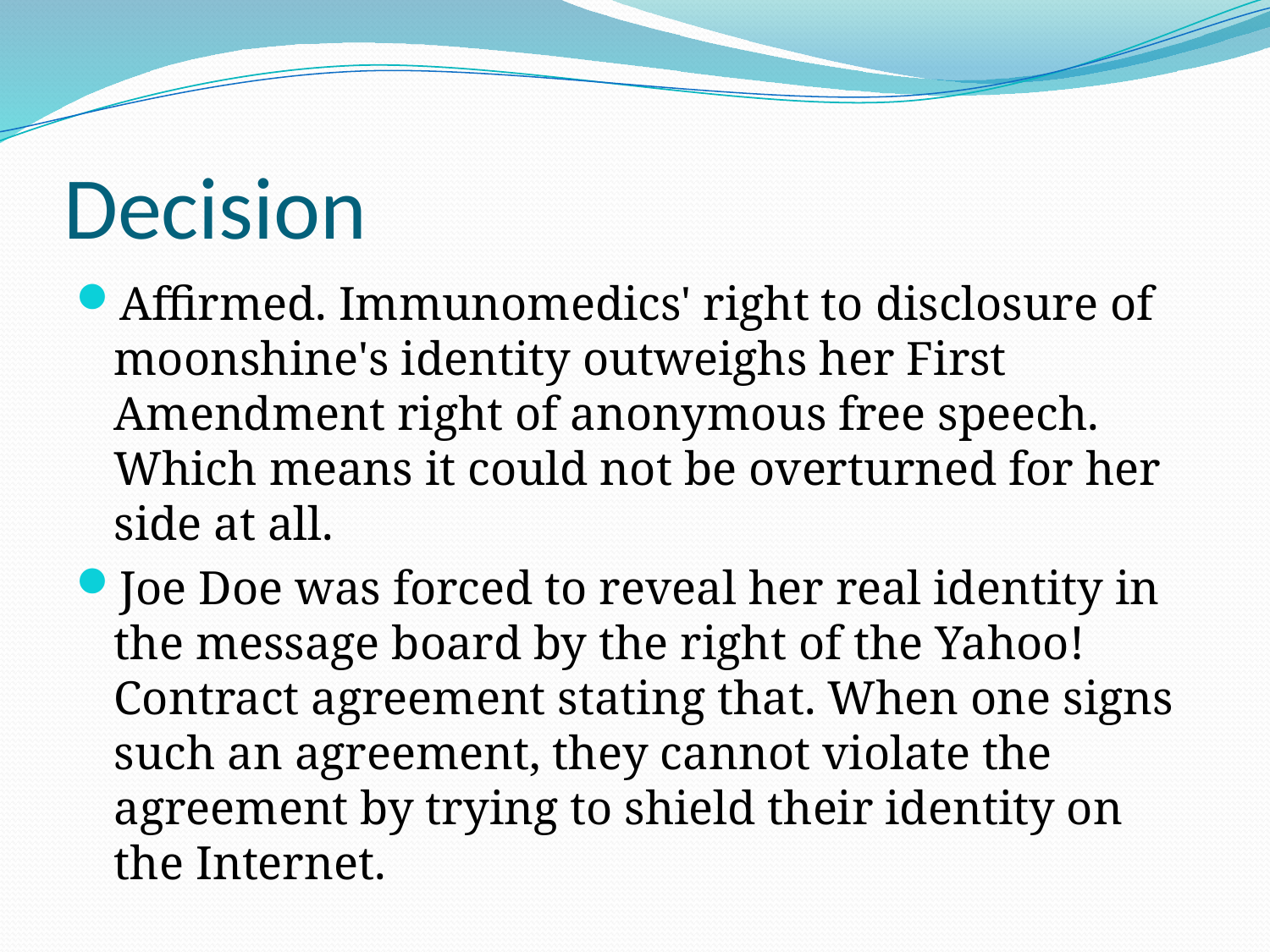

# Decision
Affirmed. Immunomedics' right to disclosure of moonshine's identity outweighs her First Amendment right of anonymous free speech. Which means it could not be overturned for her side at all.
Joe Doe was forced to reveal her real identity in the message board by the right of the Yahoo! Contract agreement stating that. When one signs such an agreement, they cannot violate the agreement by trying to shield their identity on the Internet.